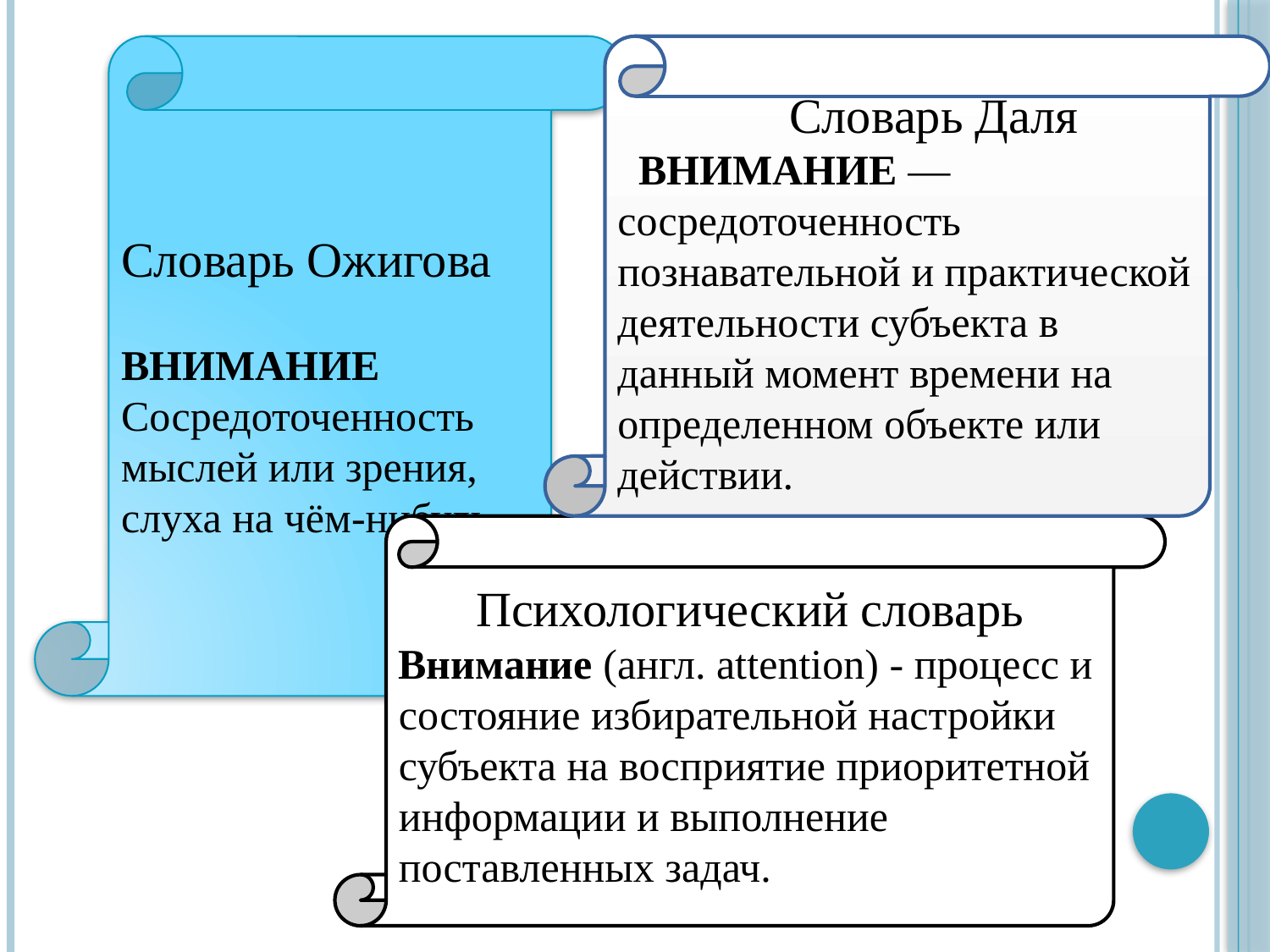

Словарь Ожигова

ВНИМАНИЕ
Сосредоточенность мыслей или зрения, слуха на чём-нибудь.
              Словарь Даля
  ВНИМАНИЕ — сосредоточенность познавательной и практической деятельности субъекта в данный момент времени на определенном объекте или действии.
Психологический словарь
Внимание (англ. attention) - процесс и состояние избирательной настройки субъекта на восприятие приоритетной информации и выполнение поставленных задач.